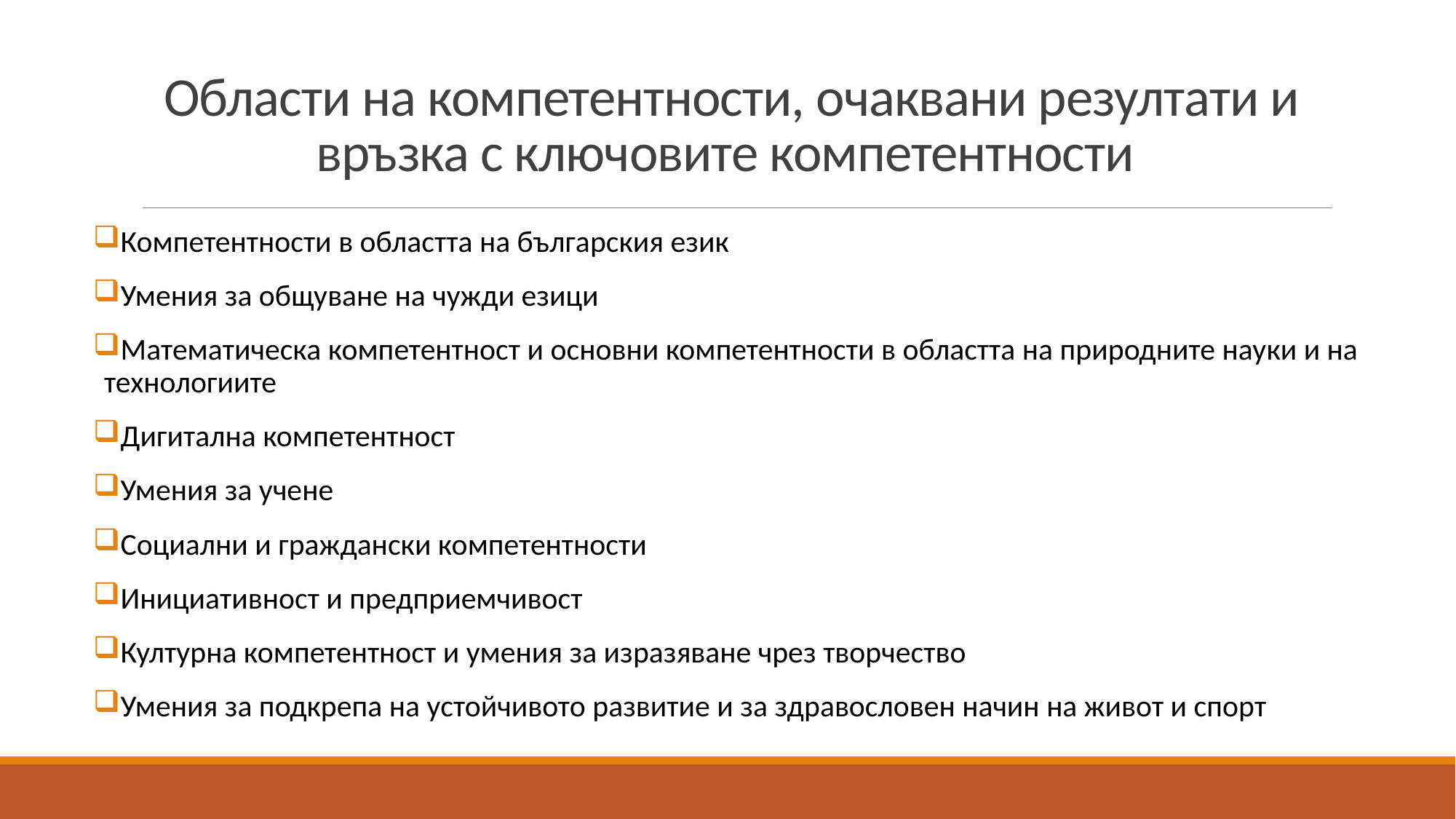

# Области на компетентности, очаквани резултати и връзка с ключовите компетентности
Компетентности в областта на българския език
Умения за общуване на чужди езици
Математическа компетентност и основни компетентности в областта на природните науки и на технологиите
Дигитална компетентност
Умения за учене
Социални и граждански компетентности
Инициативност и предприемчивост
Културна компетентност и умения за изразяване чрез творчество
Умения за подкрепа на устойчивото развитие и за здравословен начин на живот и спорт